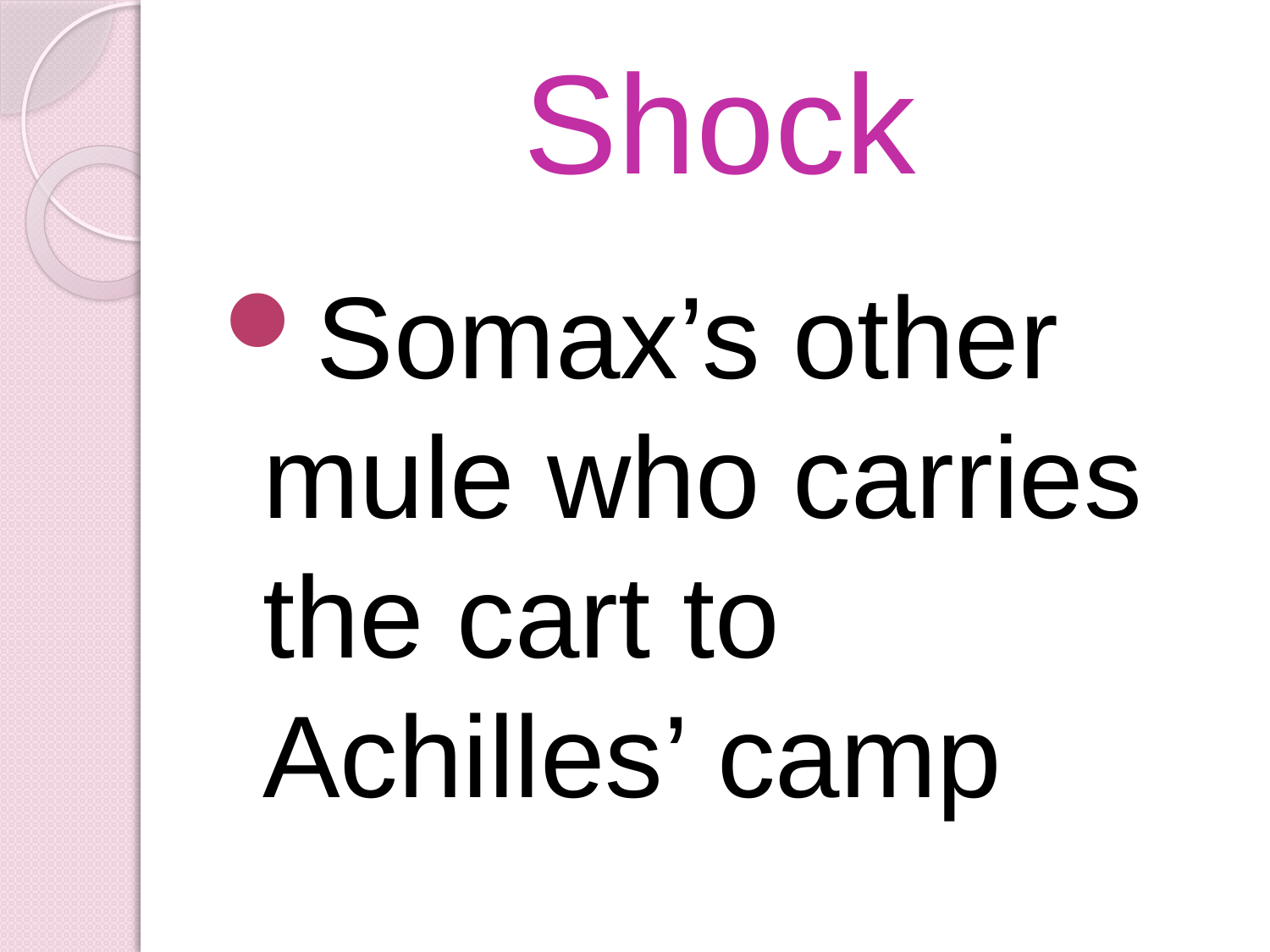

# Shock
Somax’s other mule who carries the cart to Achilles’ camp